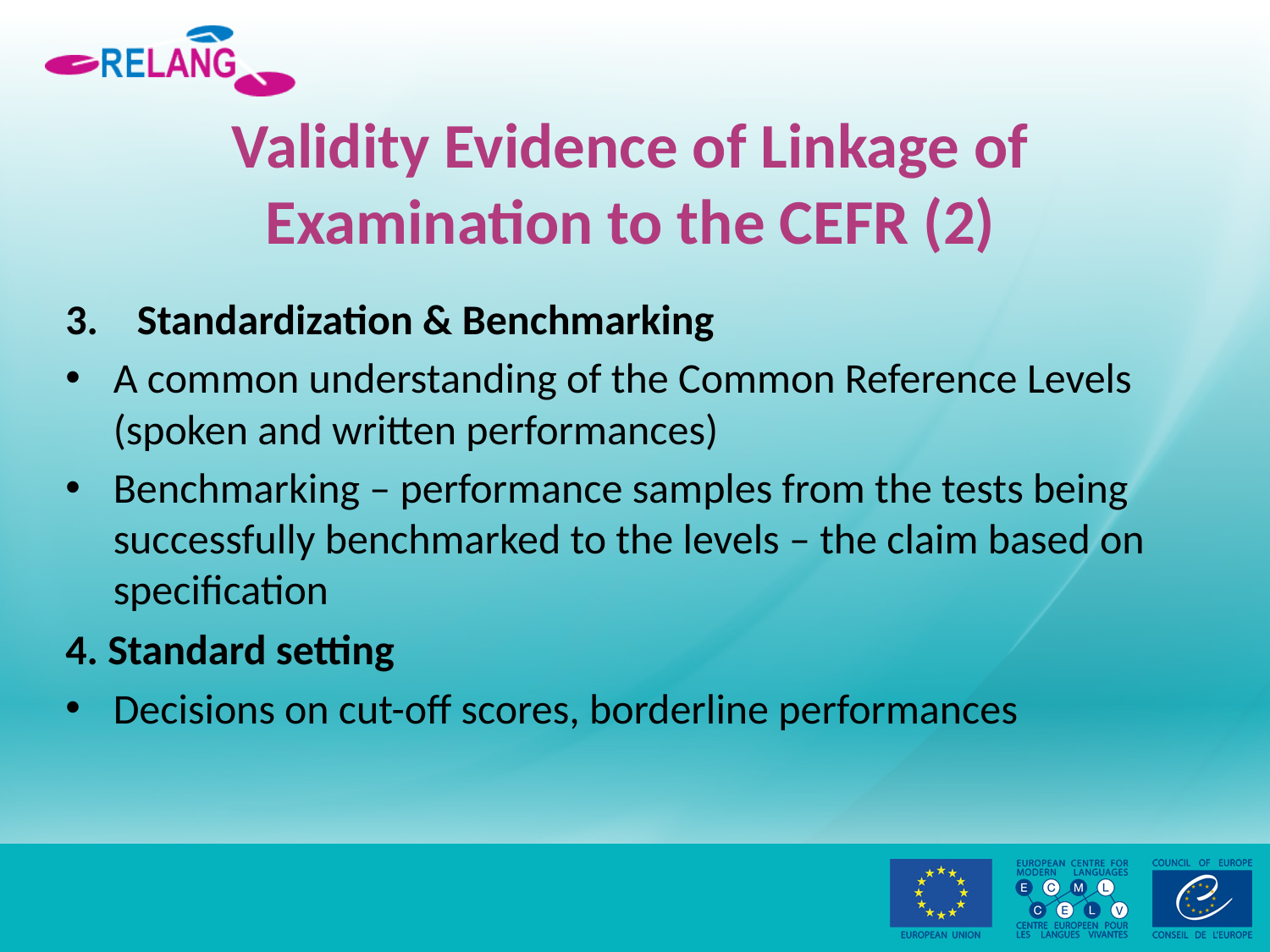

# Validity Evidence of Linkage of Examination to the CEFR (2)
Standardization & Benchmarking
A common understanding of the Common Reference Levels (spoken and written performances)
Benchmarking – performance samples from the tests being successfully benchmarked to the levels – the claim based on specification
4. Standard setting
Decisions on cut-off scores, borderline performances